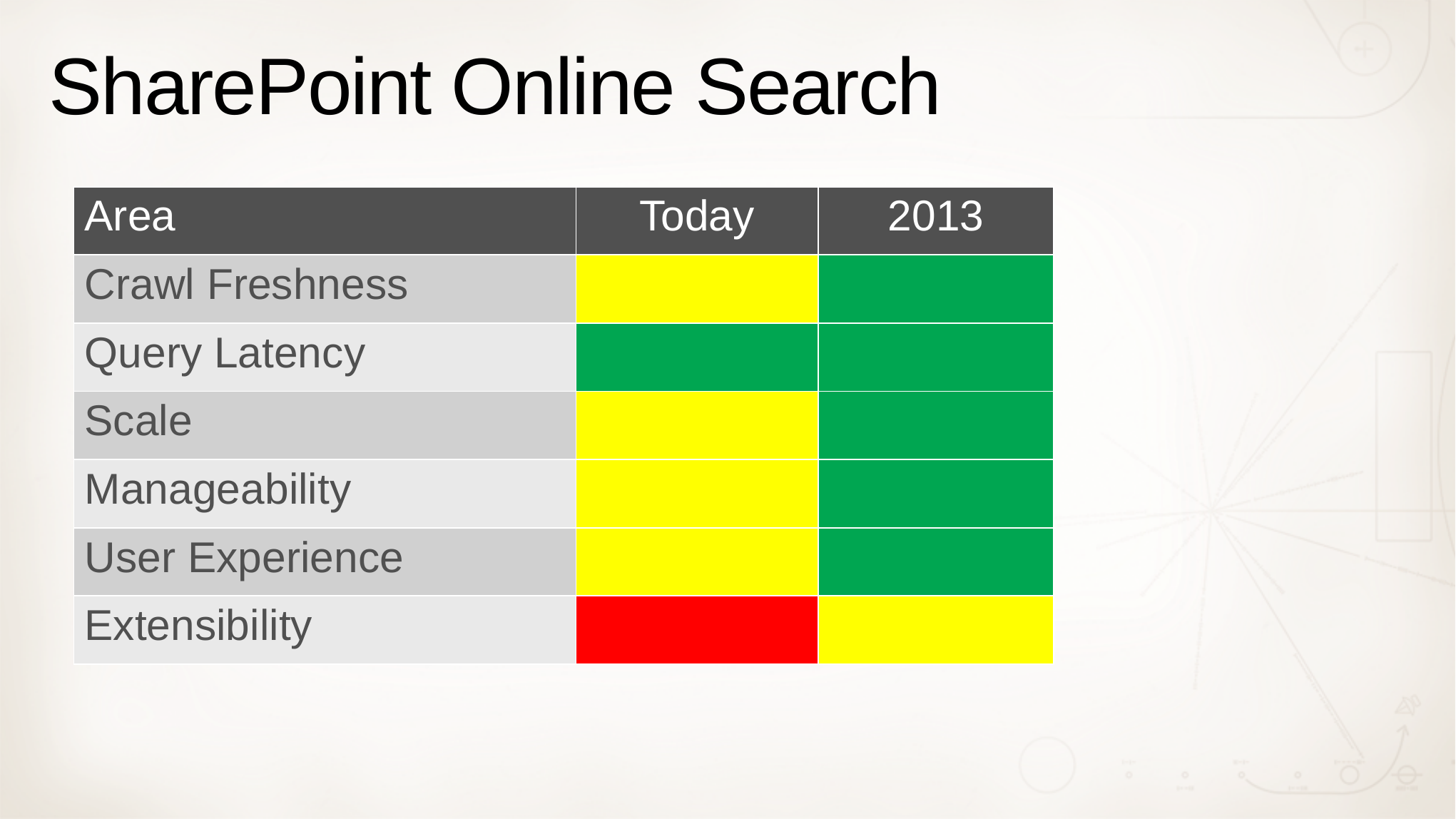

# SharePoint Online Search
| Area | Today | 2013 |
| --- | --- | --- |
| Crawl Freshness |  |  |
| Query Latency |  |  |
| Scale |  |  |
| Manageability |  |  |
| User Experience |  |  |
| Extensibility |  |  |